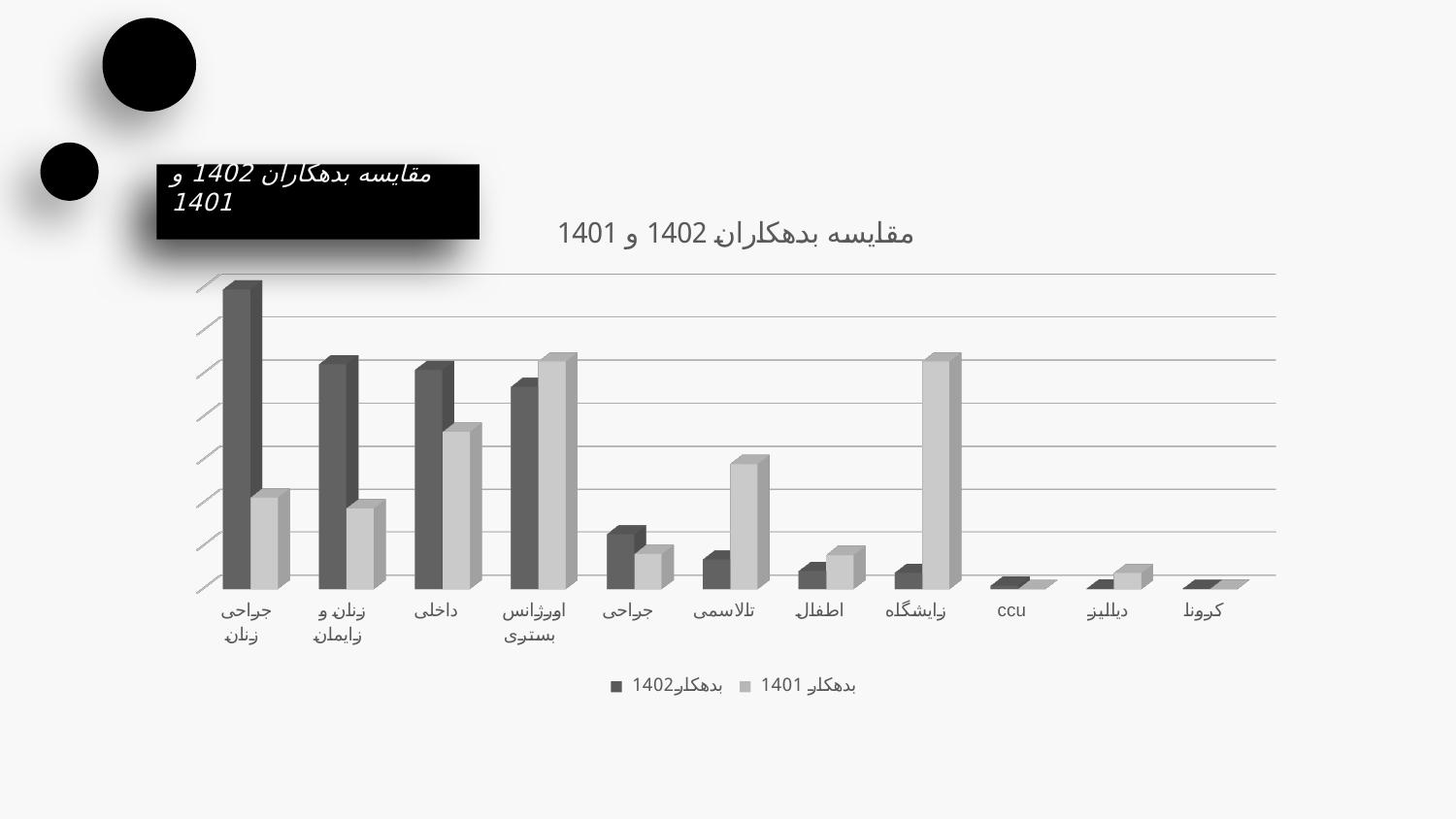

مقایسه بدهکاران 1402 و 1401

[unsupported chart]